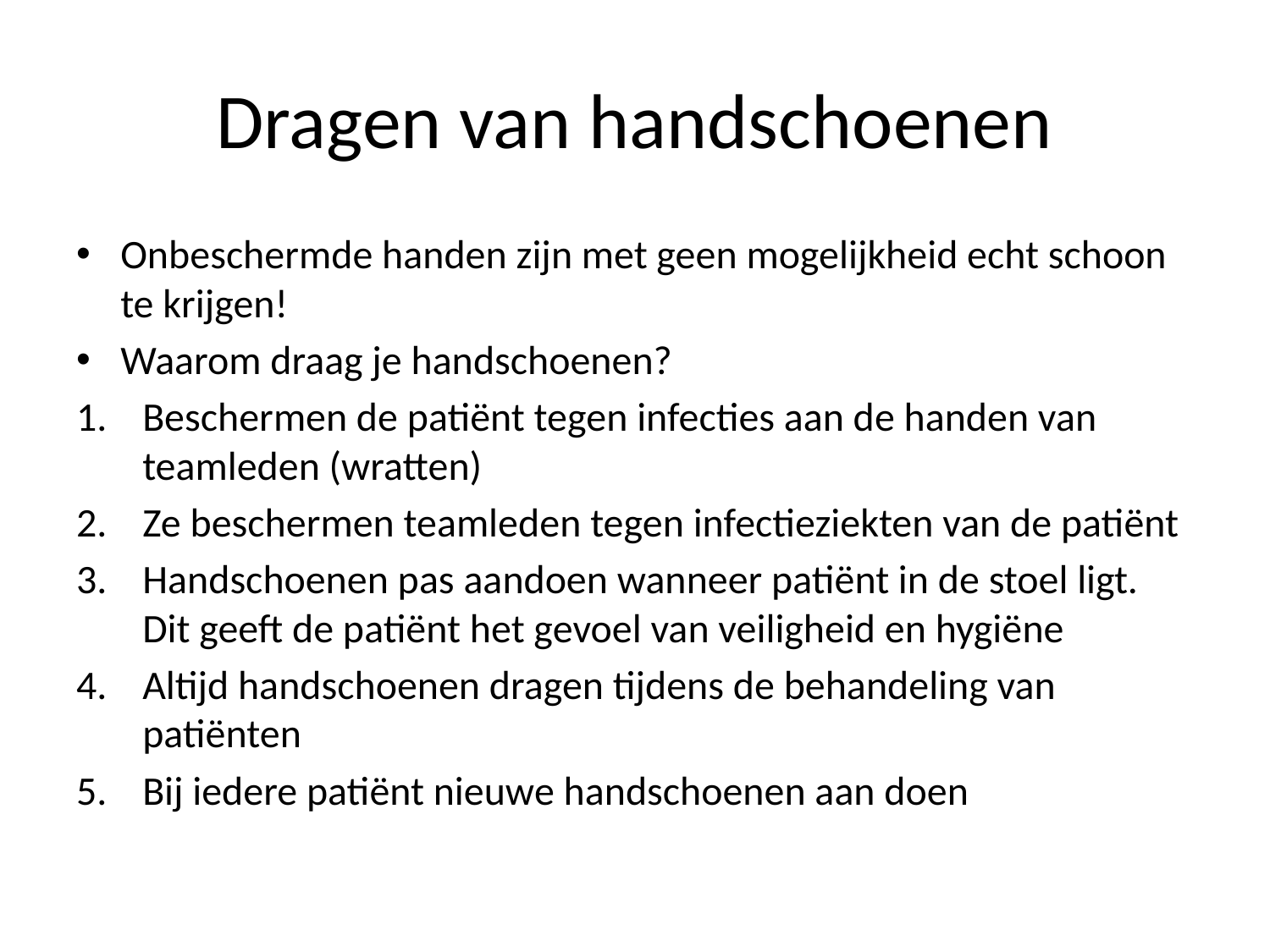

# Dragen van handschoenen
Onbeschermde handen zijn met geen mogelijkheid echt schoon te krijgen!
Waarom draag je handschoenen?
Beschermen de patiënt tegen infecties aan de handen van teamleden (wratten)
Ze beschermen teamleden tegen infectieziekten van de patiënt
Handschoenen pas aandoen wanneer patiënt in de stoel ligt. Dit geeft de patiënt het gevoel van veiligheid en hygiëne
Altijd handschoenen dragen tijdens de behandeling van patiënten
Bij iedere patiënt nieuwe handschoenen aan doen